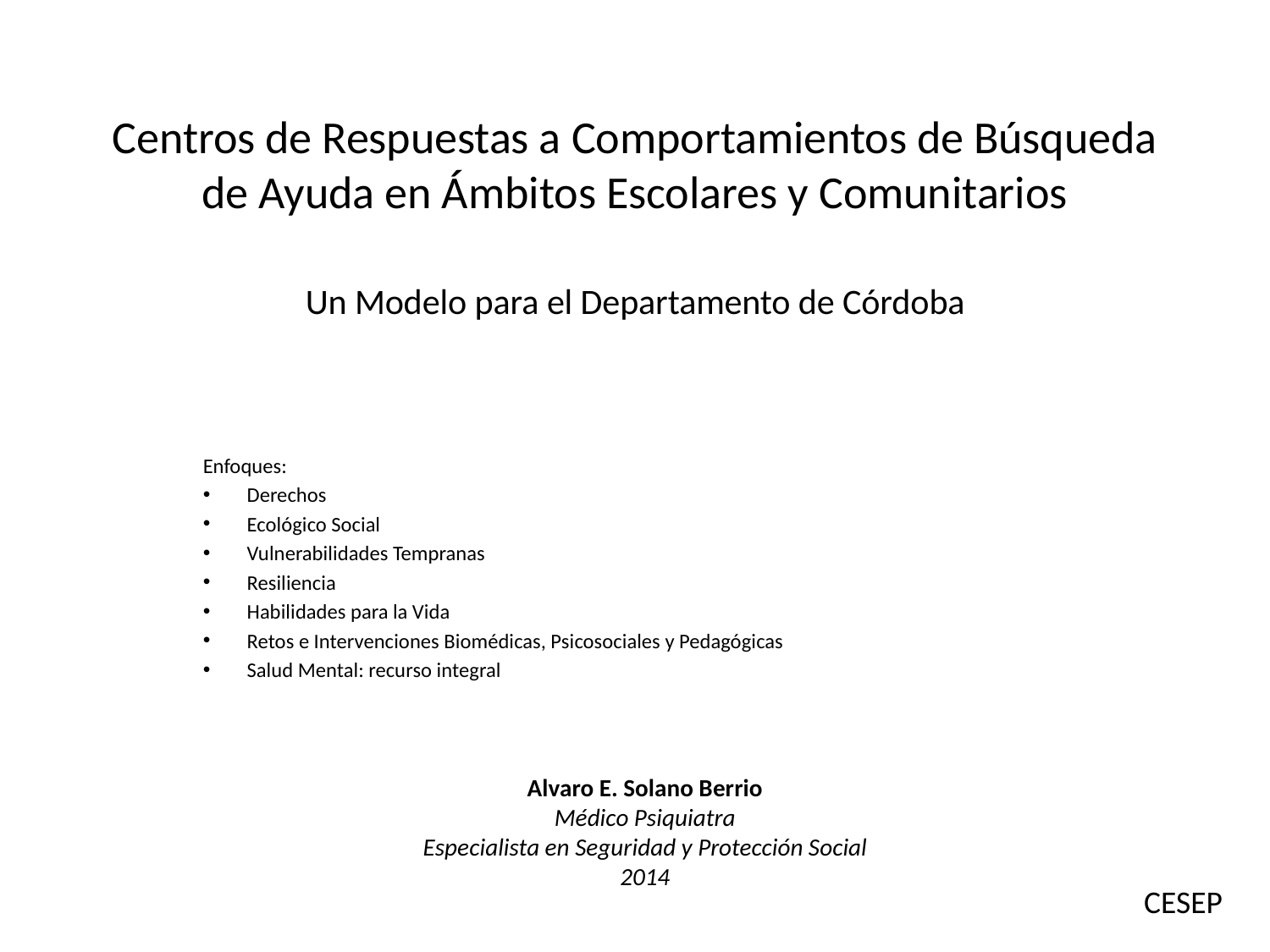

Centros de Respuestas a Comportamientos de Búsqueda de Ayuda en Ámbitos Escolares y Comunitarios
Un Modelo para el Departamento de Córdoba
Enfoques:
Derechos
Ecológico Social
Vulnerabilidades Tempranas
Resiliencia
Habilidades para la Vida
Retos e Intervenciones Biomédicas, Psicosociales y Pedagógicas
Salud Mental: recurso integral
Alvaro E. Solano Berrio
Médico Psiquiatra
Especialista en Seguridad y Protección Social
2014
CESEP